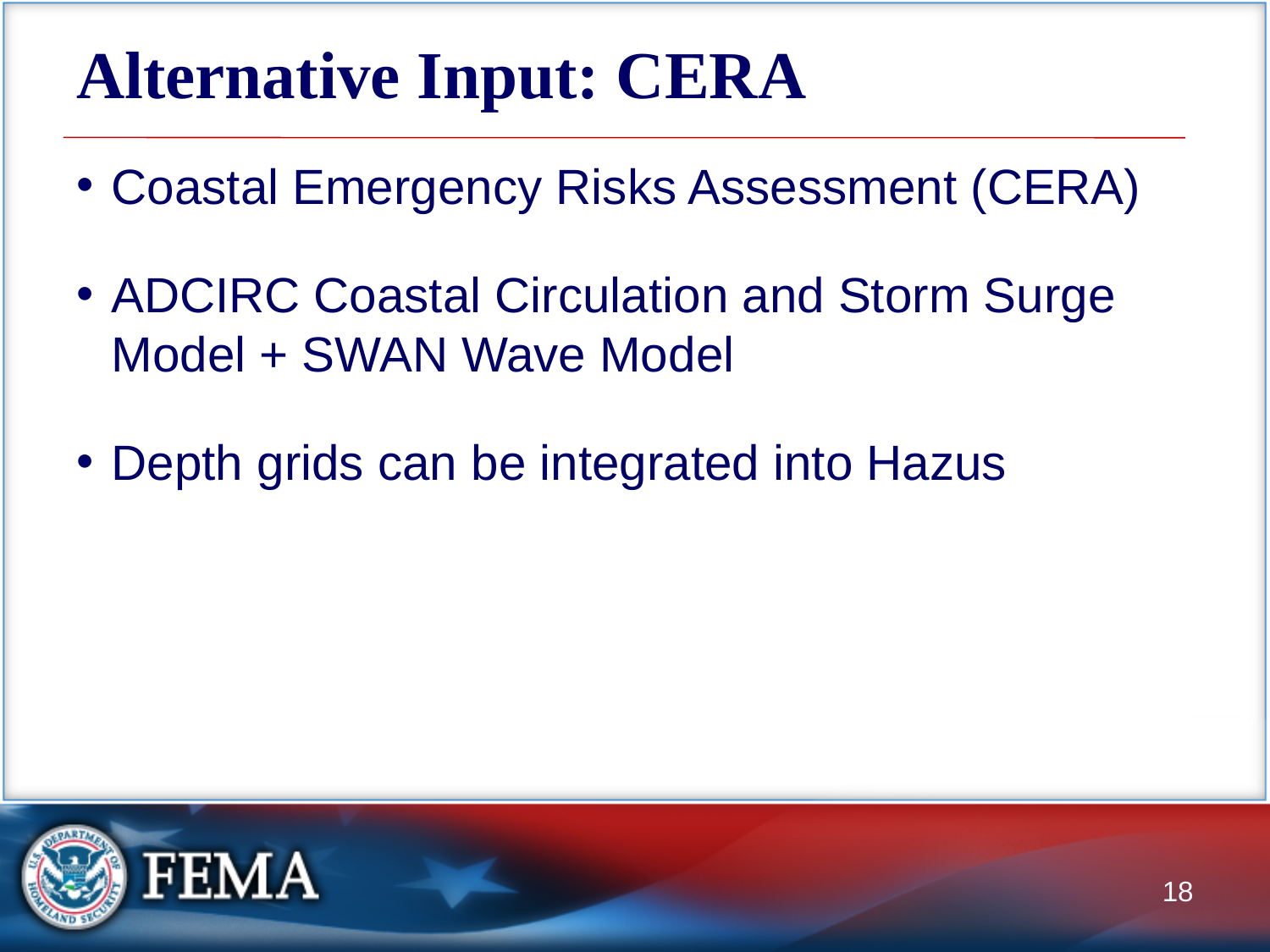

# Alternative Input: CERA
Coastal Emergency Risks Assessment (CERA)
ADCIRC Coastal Circulation and Storm Surge Model + SWAN Wave Model
Depth grids can be integrated into Hazus
18